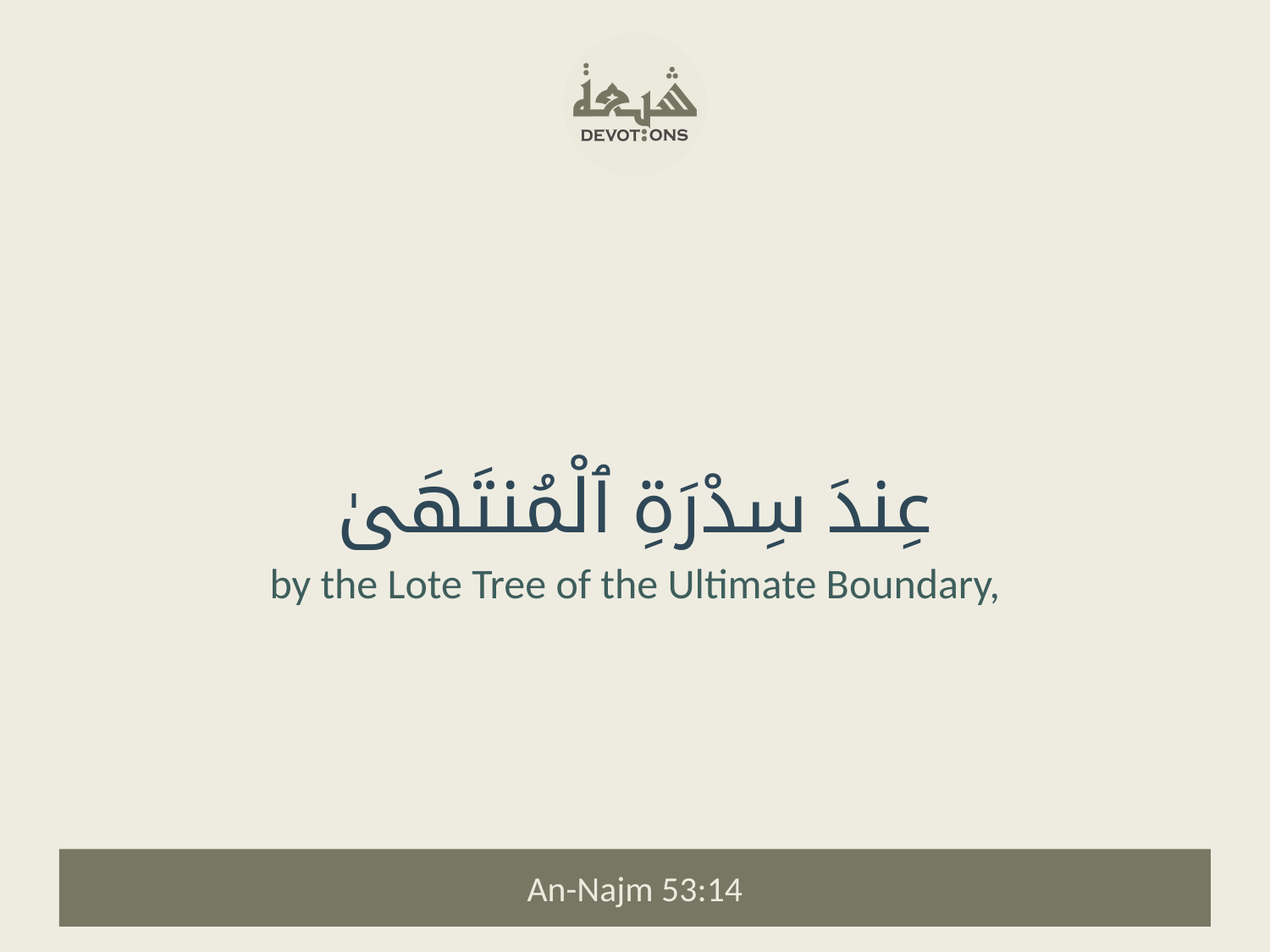

عِندَ سِدْرَةِ ٱلْمُنتَهَىٰ
by the Lote Tree of the Ultimate Boundary,
An-Najm 53:14